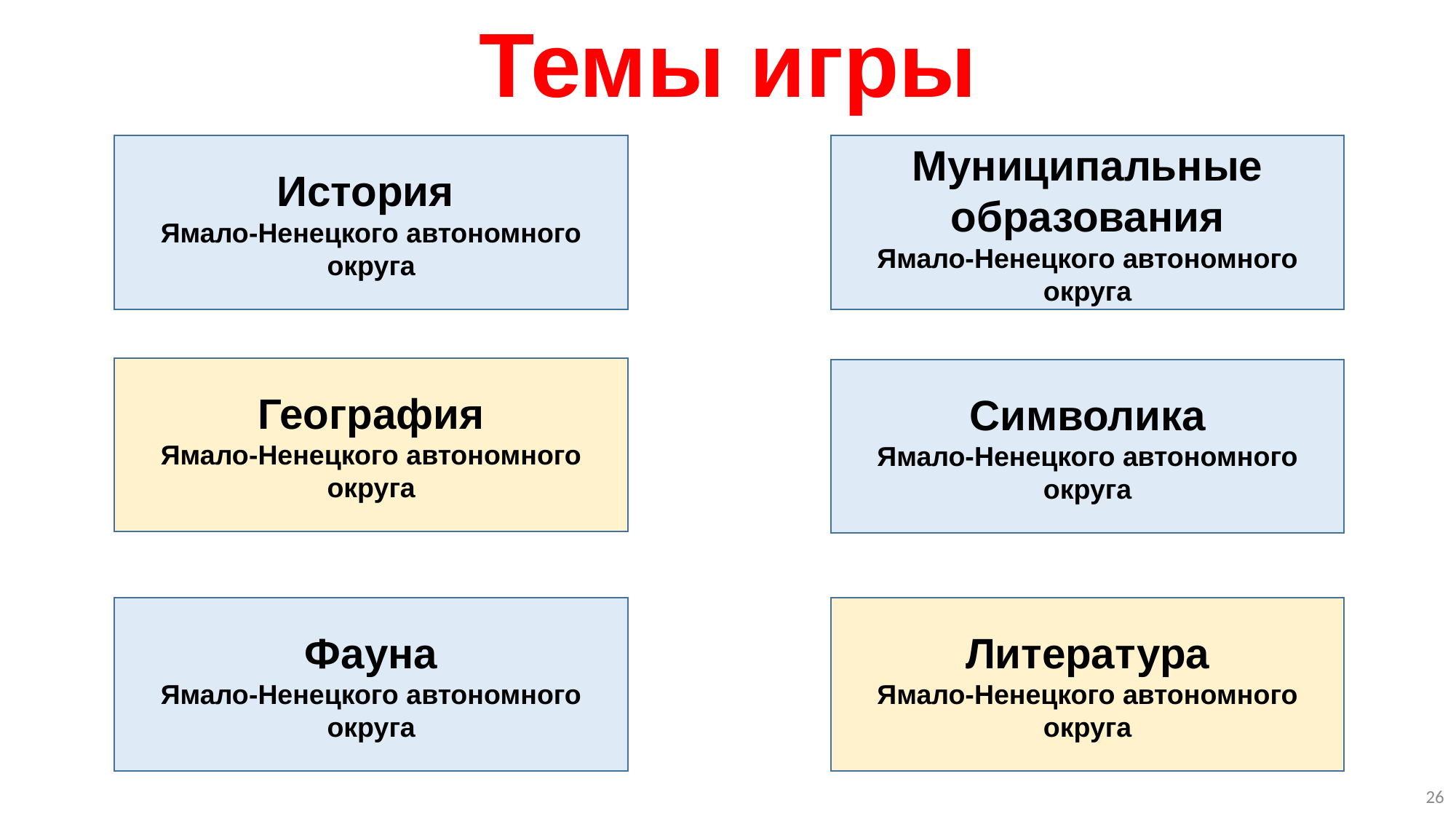

# Темы игры
История
Ямало-Ненецкого автономного округа
Муниципальные образования
Ямало-Ненецкого автономного округа
География
Ямало-Ненецкого автономного округа
Символика
Ямало-Ненецкого автономного округа
Фауна
Ямало-Ненецкого автономного округа
Литература
Ямало-Ненецкого автономного округа
26